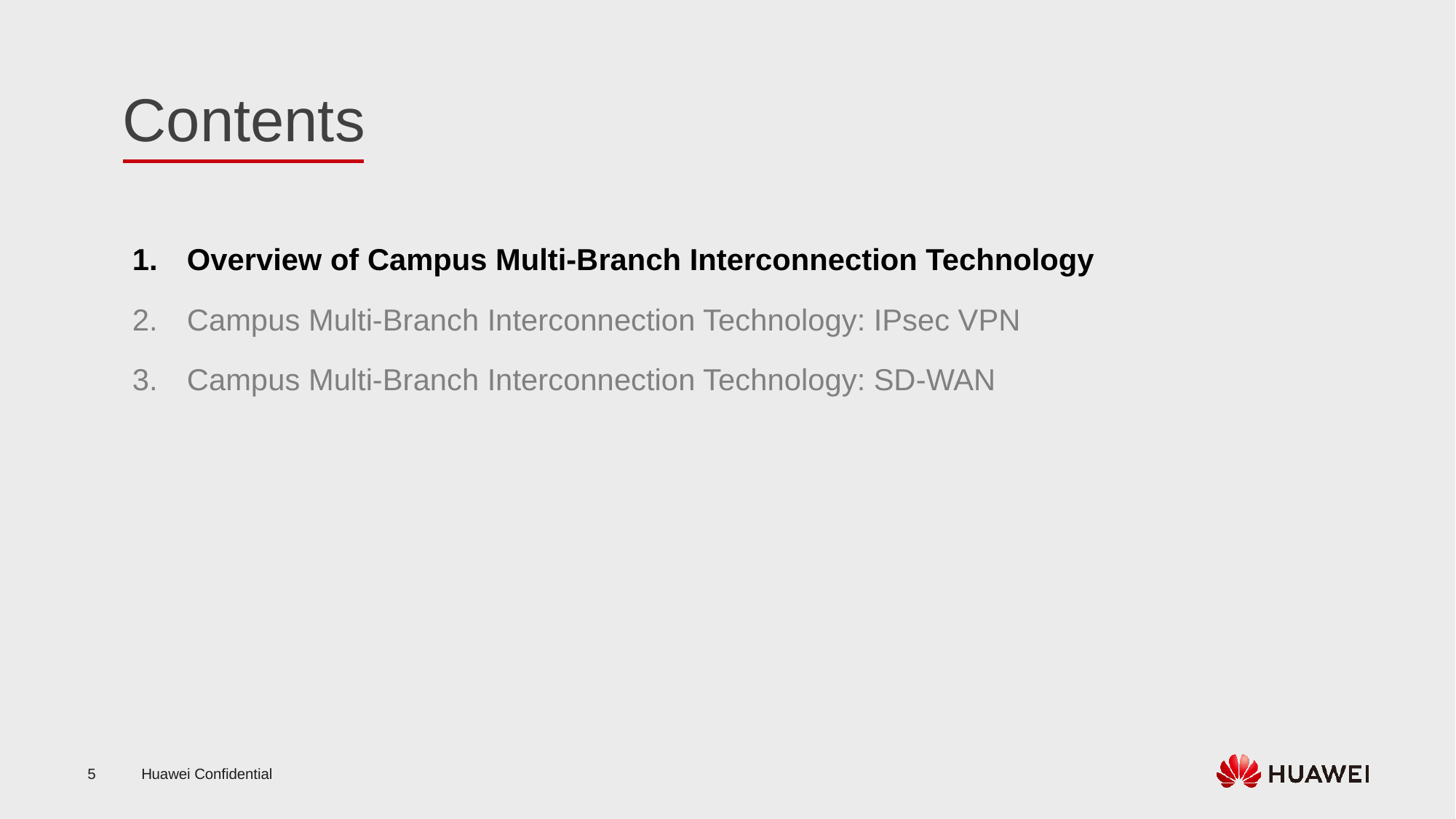

Overview of Campus Multi-Branch Interconnection Technology
Campus Multi-Branch Interconnection Technology: IPsec VPN
Campus Multi-Branch Interconnection Technology: SD-WAN